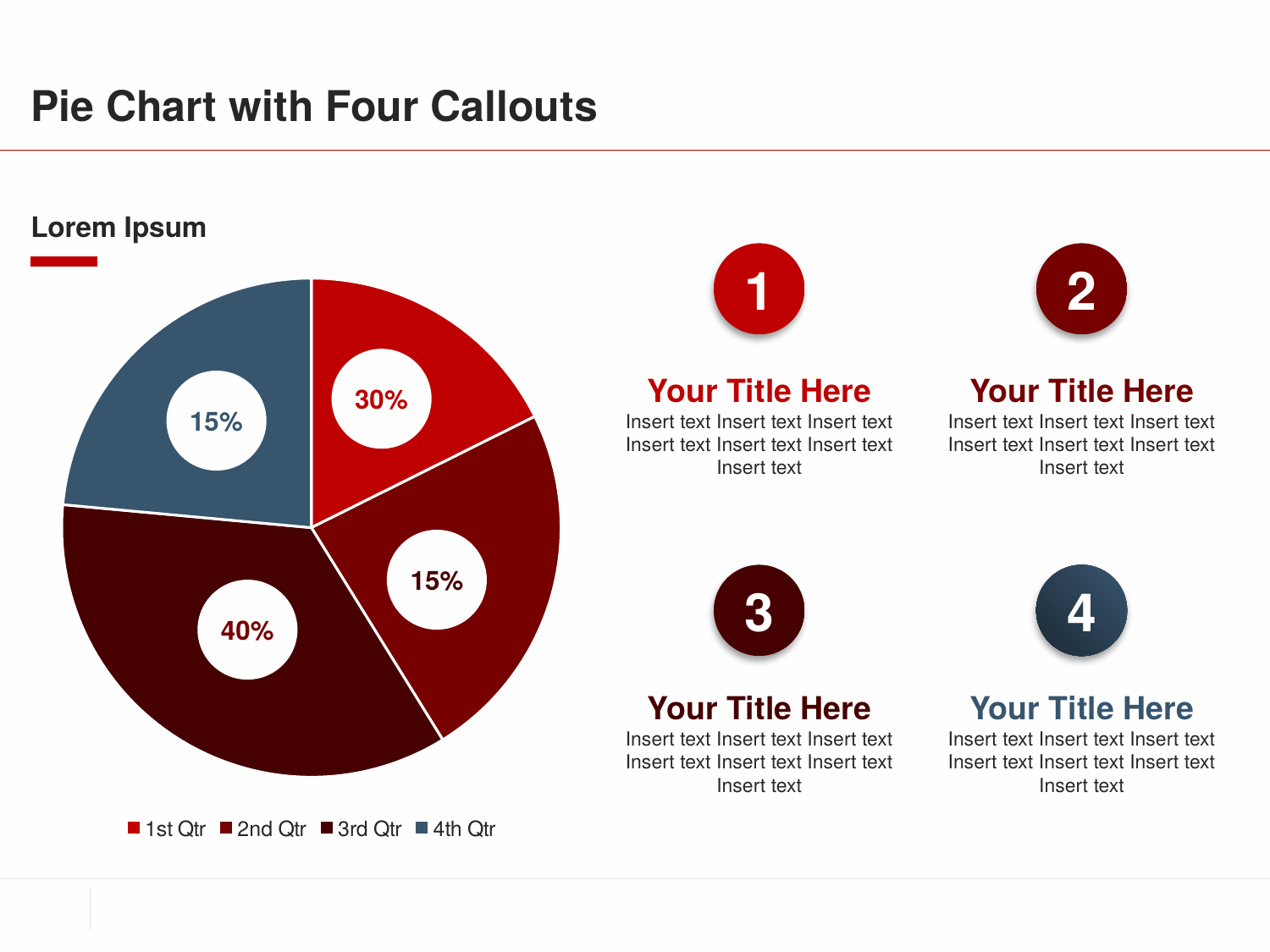

# Pie Chart with Four Callouts
Lorem Ipsum
1
2

### Chart

| Category | Sales |
|---|---|
| 1st Qtr | 0.15 |
| 2nd Qtr | 0.2 |
| 3rd Qtr | 0.3 |
| 4th Qtr | 0.2 |
30%
15%
Your Title Here
Insert text Insert text Insert text Insert text Insert text Insert text Insert text
Your Title Here
Insert text Insert text Insert text Insert text Insert text Insert text Insert text
15%
3
4
40%
Your Title Here
Insert text Insert text Insert text Insert text Insert text Insert text Insert text
Your Title Here
Insert text Insert text Insert text Insert text Insert text Insert text Insert text